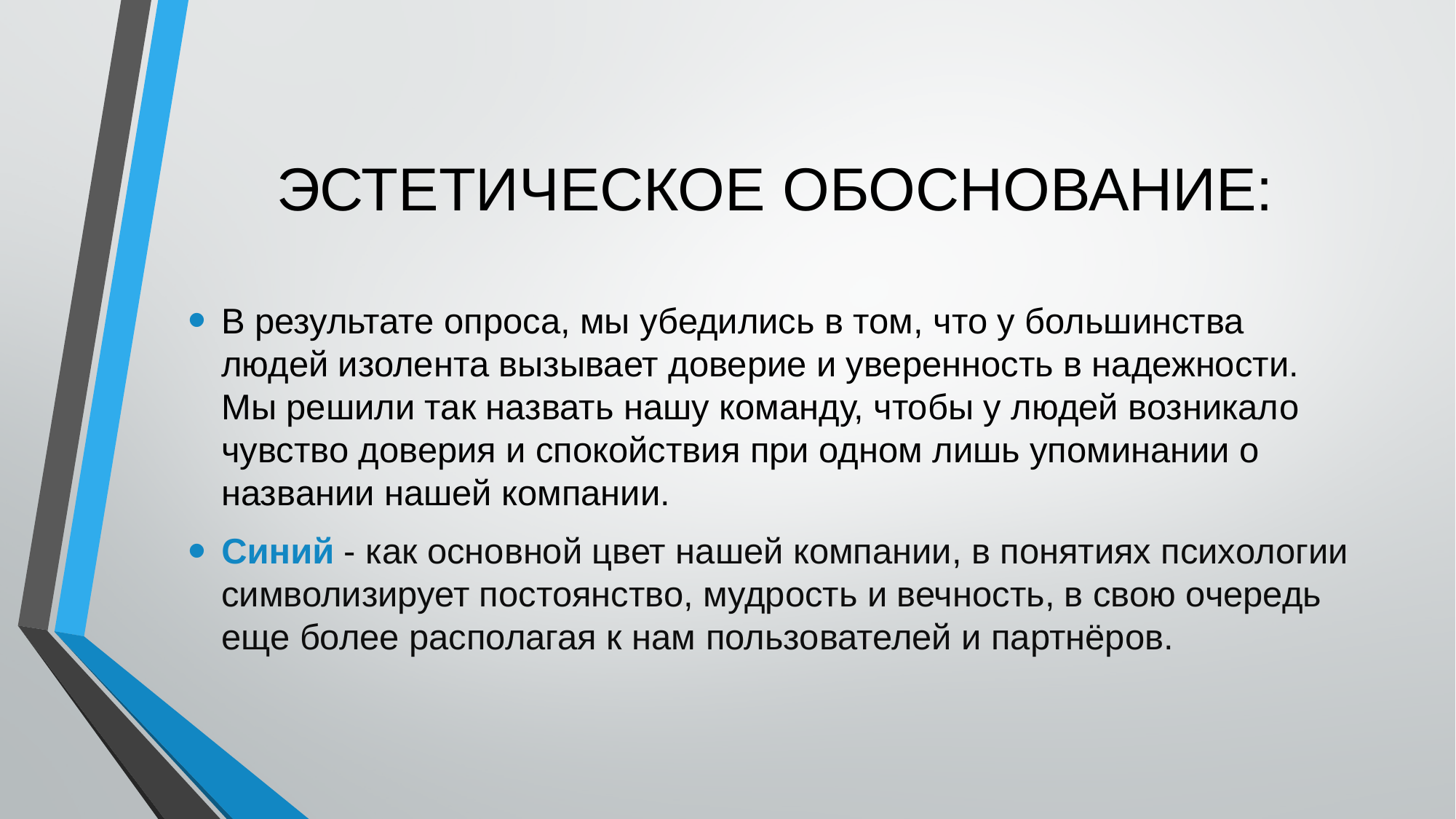

# ЭСТЕТИЧЕСКОЕ ОБОСНОВАНИЕ:
В результате опроса, мы убедились в том, что у большинства людей изолента вызывает доверие и уверенность в надежности. Мы решили так назвать нашу команду, чтобы у людей возникало чувство доверия и спокойствия при одном лишь упоминании о названии нашей компании.
Синий - как основной цвет нашей компании, в понятиях психологии символизирует постоянство, мудрость и вечность, в свою очередь еще более располагая к нам пользователей и партнёров.